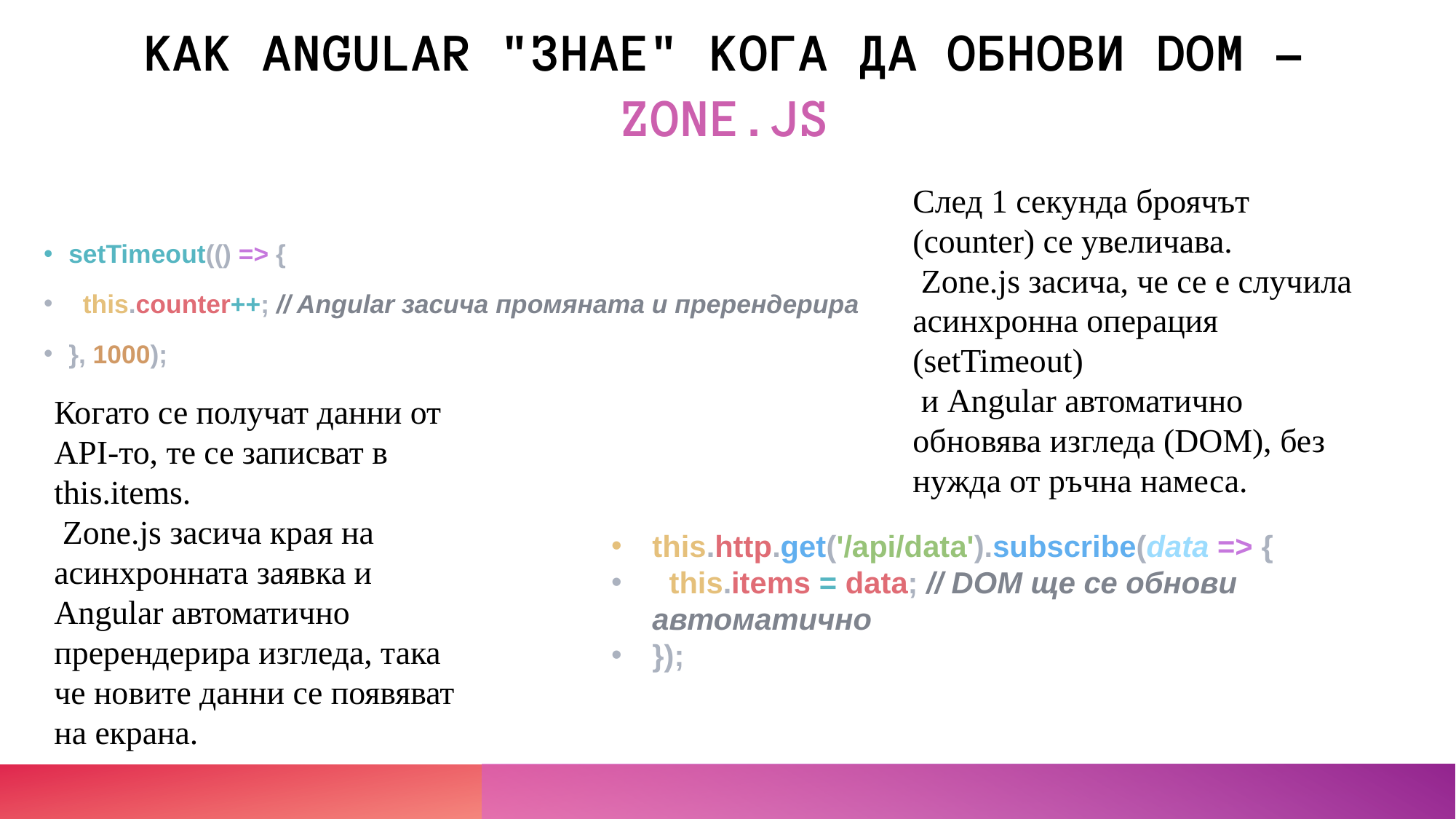

# КАК ANGULAR "ЗНАЕ" КОГА ДА ОБНОВИ DOM – ZONE.JS
След 1 секунда броячът (counter) се увеличава.
 Zone.js засича, че се е случила асинхронна операция (setTimeout)
 и Angular автоматично обновява изгледа (DOM), без нужда от ръчна намеса.
setTimeout(() => {
  this.counter++; // Angular засича промяната и пререндерира
}, 1000);

Когато се получат данни от API-то, те се записват в this.items.
 Zone.js засича края на асинхронната заявка и Angular автоматично пререндерира изгледа, така че новите данни се появяват на екрана.
this.http.get('/api/data').subscribe(data => {
  this.items = data; // DOM ще се обнови автоматично
});